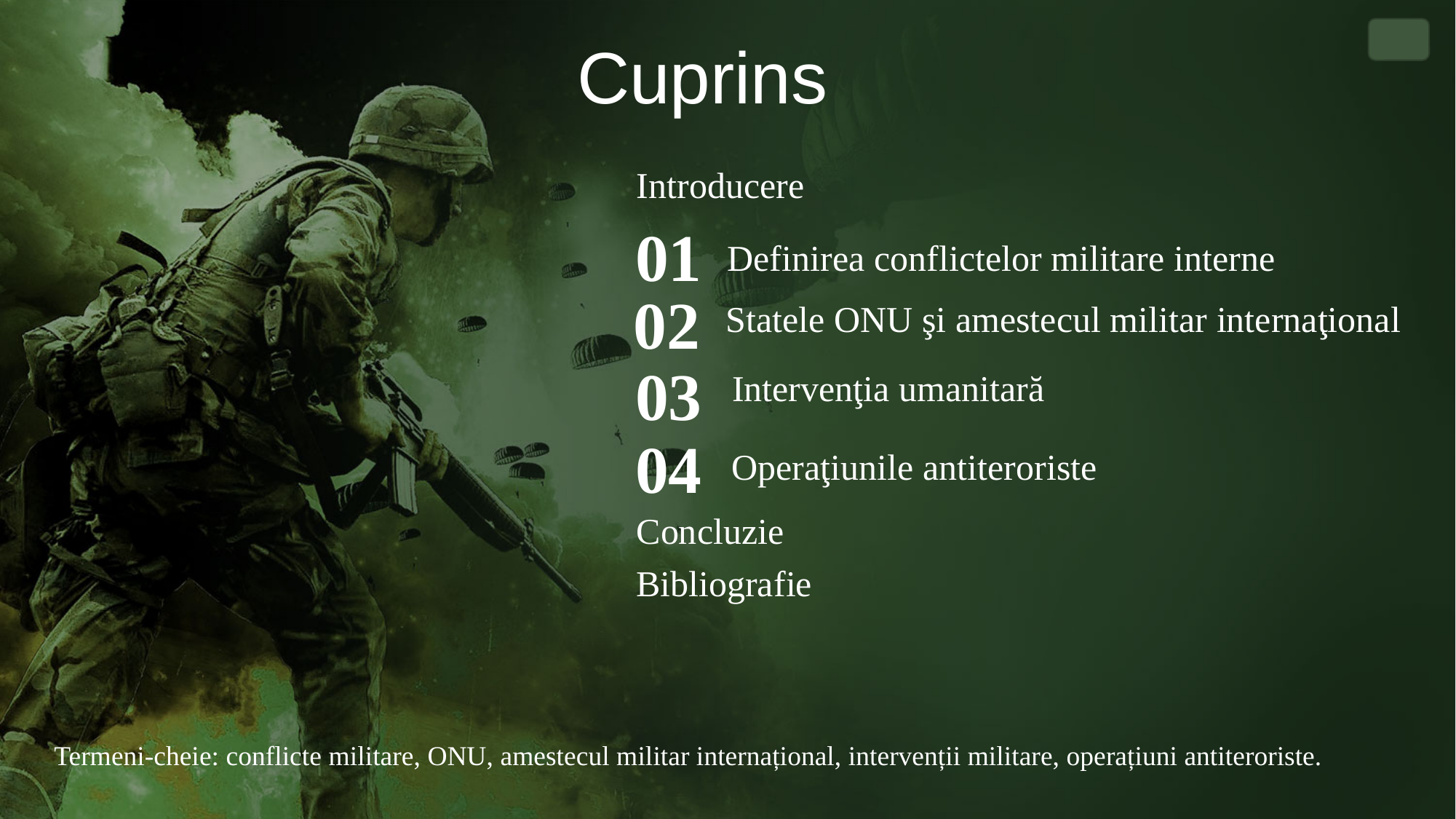

Cuprins
Introducere
01
Definirea conflictelor militare interne
02
Statele ONU şi amestecul militar internaţional
03
Intervenţia umanitară
04
Operaţiunile antiteroriste
Concluzie
Bibliografie
Termeni-cheie: conflicte militare, ONU, amestecul militar internațional, intervenții militare, operațiuni antiteroriste.